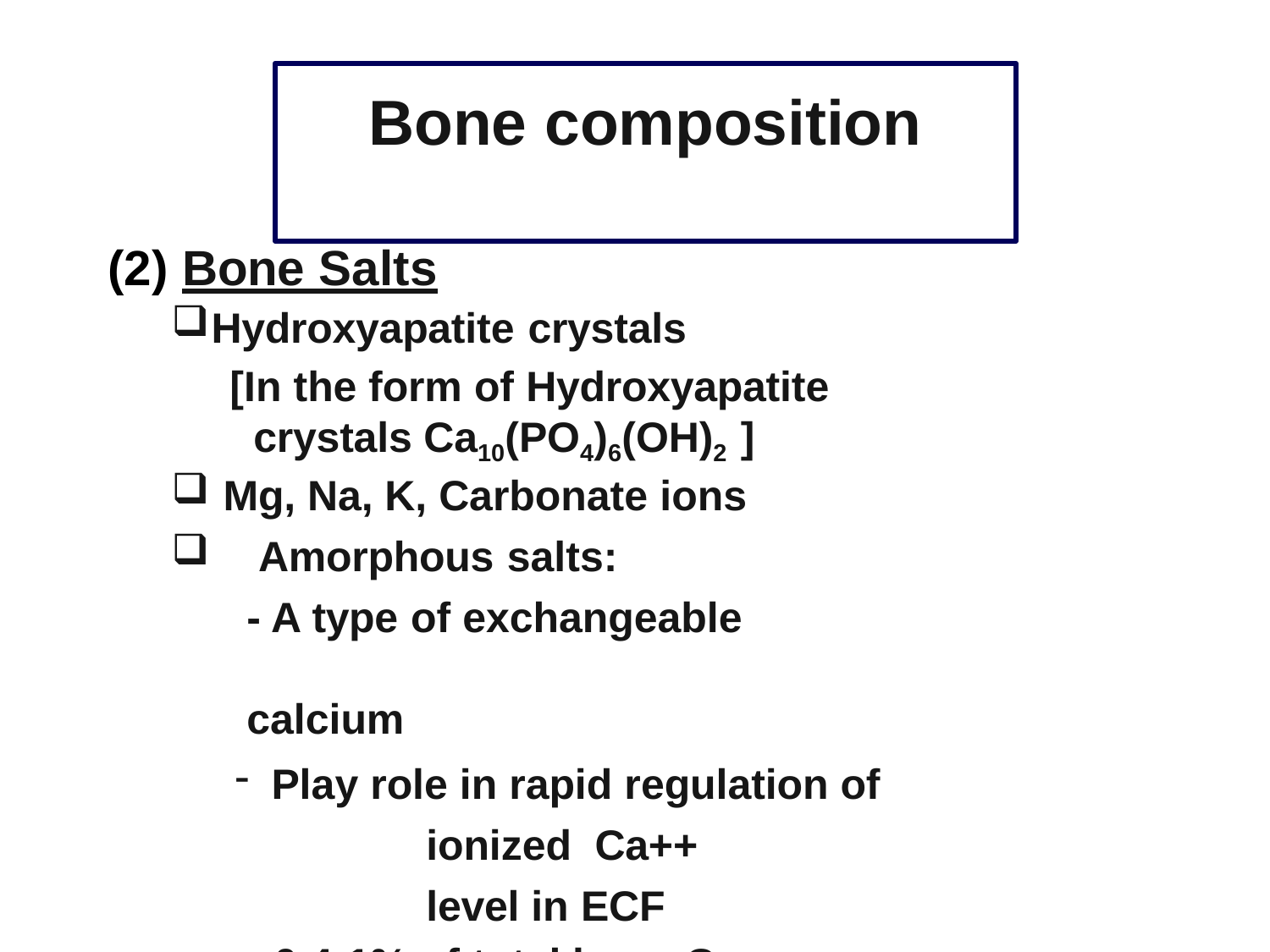

# Bone composition
Bone Salts
Hydroxyapatite crystals
[In the form of Hydroxyapatite  crystals Ca10(PO4)6(OH)2 ]
Mg, Na, K, Carbonate ions
Amorphous salts:
- A type of exchangeable	calcium
Play role in rapid regulation of	ionized  Ca++	level in ECF
0.4-1% of total bone Ca++
always in equilibrium with Ca²+ in ECF